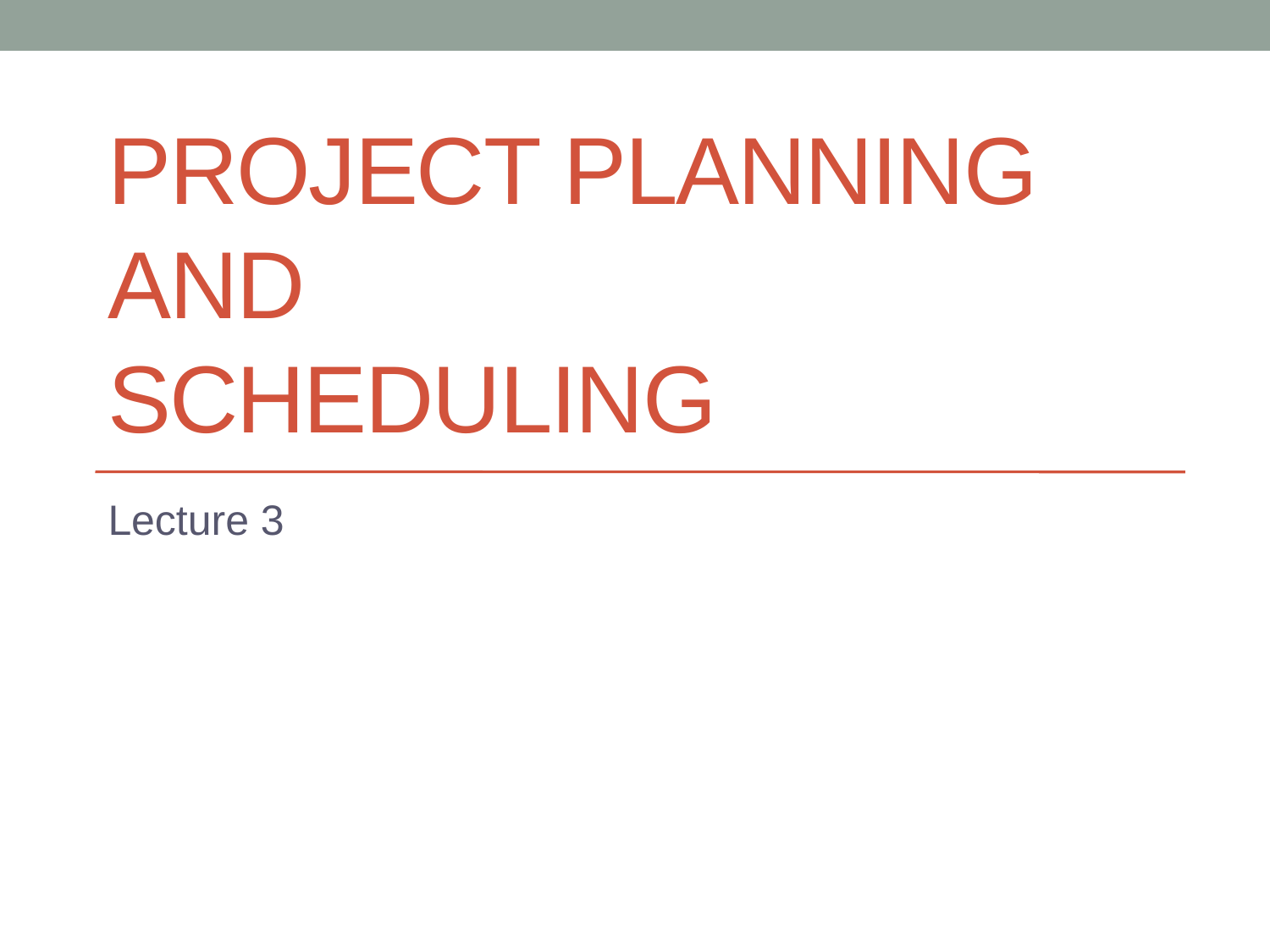

# Project planning and scheduling
Lecture 3